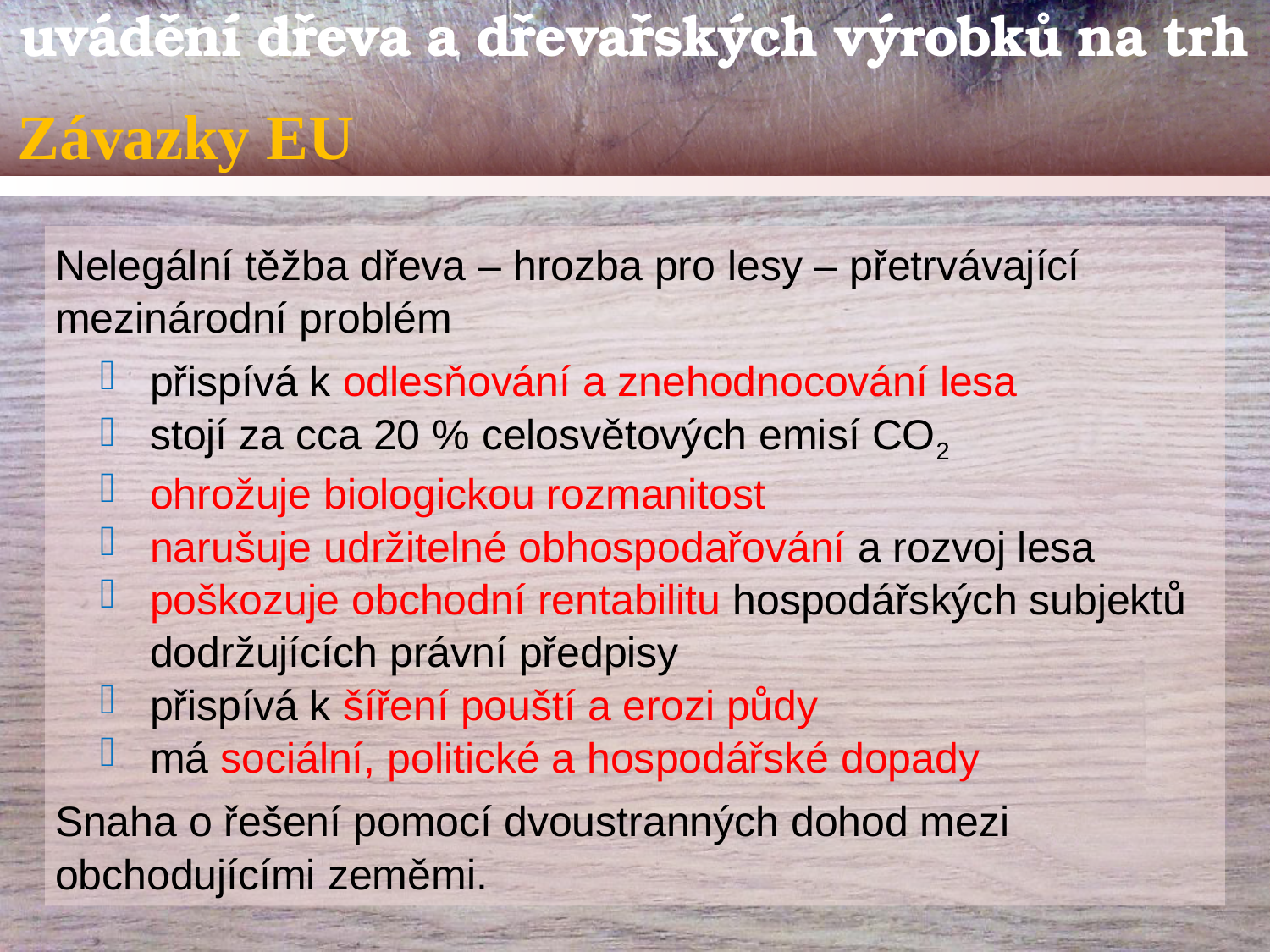

# Závazky EU
Nelegální těžba dřeva – hrozba pro lesy – přetrvávající mezinárodní problém
přispívá k odlesňování a znehodnocování lesa
stojí za cca 20 % celosvětových emisí CO2
ohrožuje biologickou rozmanitost
narušuje udržitelné obhospodařování a rozvoj lesa
poškozuje obchodní rentabilitu hospodářských subjektů dodržujících právní předpisy
přispívá k šíření pouští a erozi půdy
má sociální, politické a hospodářské dopady
Snaha o řešení pomocí dvoustranných dohod mezi obchodujícími zeměmi.